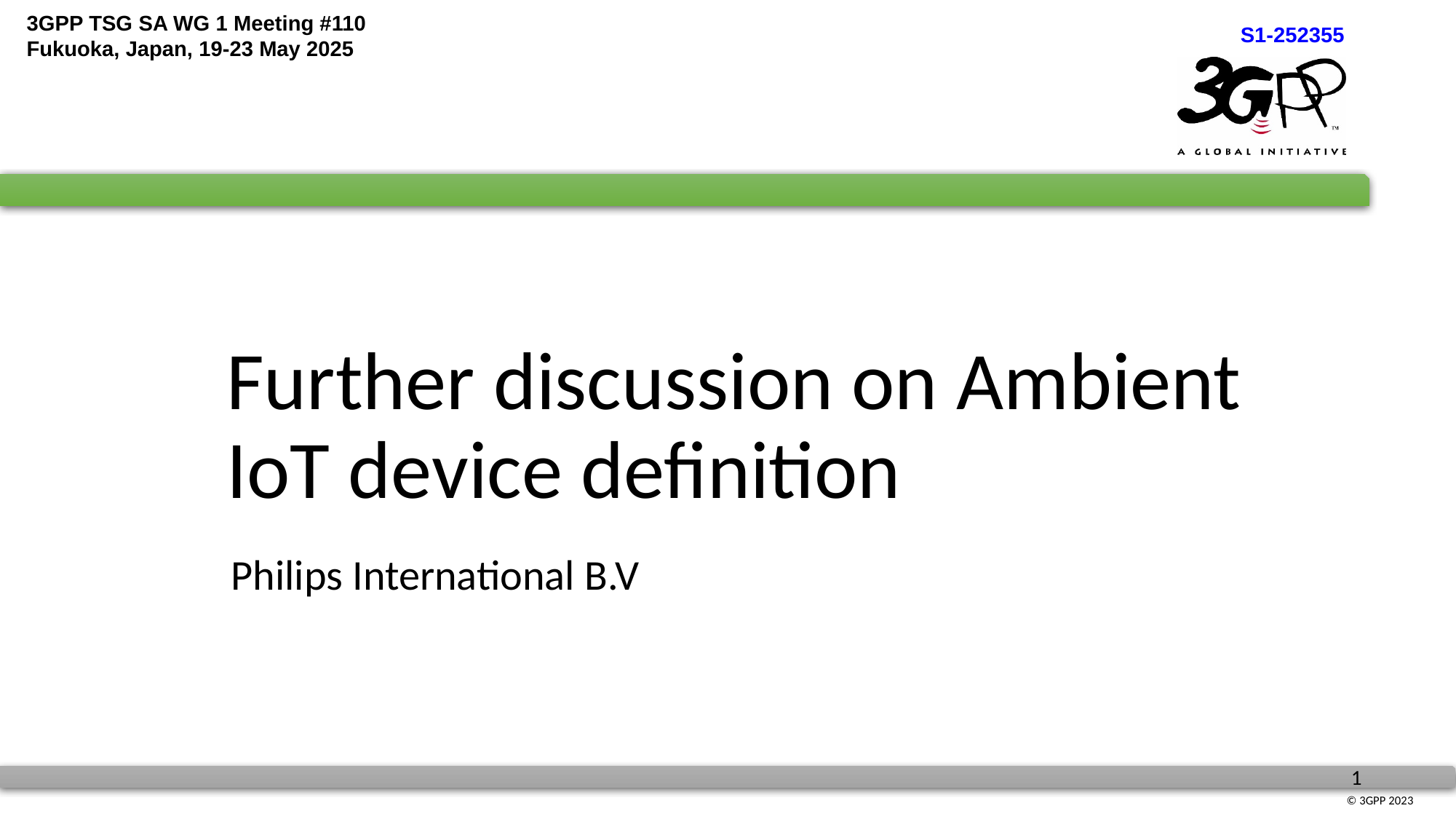

# Further discussion on Ambient IoT device definition
Philips International B.V